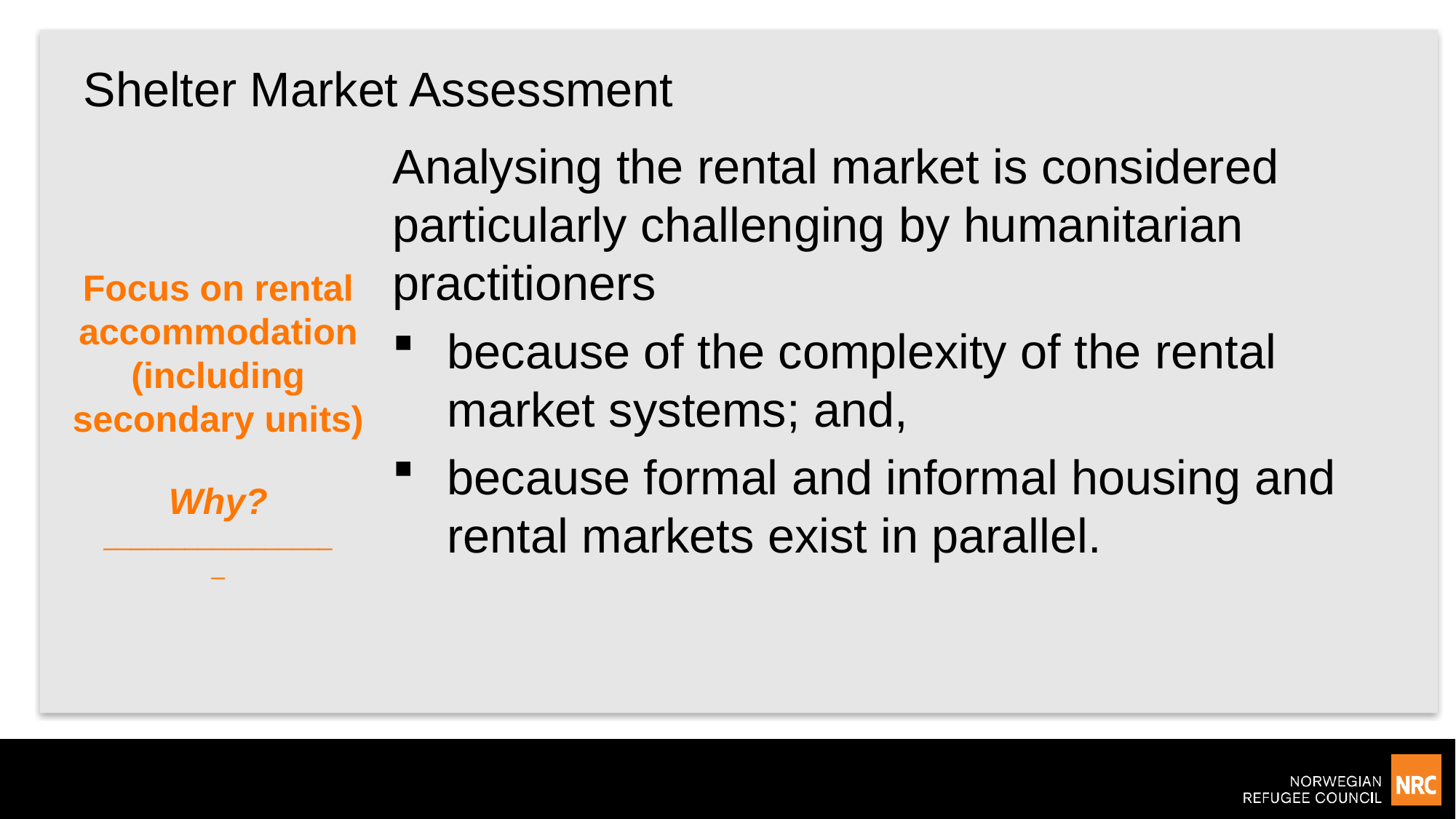

# Shelter Market Assessment
Analysing the rental market is considered particularly challenging by humanitarian practitioners
because of the complexity of the rental market systems; and,
because formal and informal housing and rental markets exist in parallel.
Focus on rental accommodation
(including secondary units)
Why?
__________________